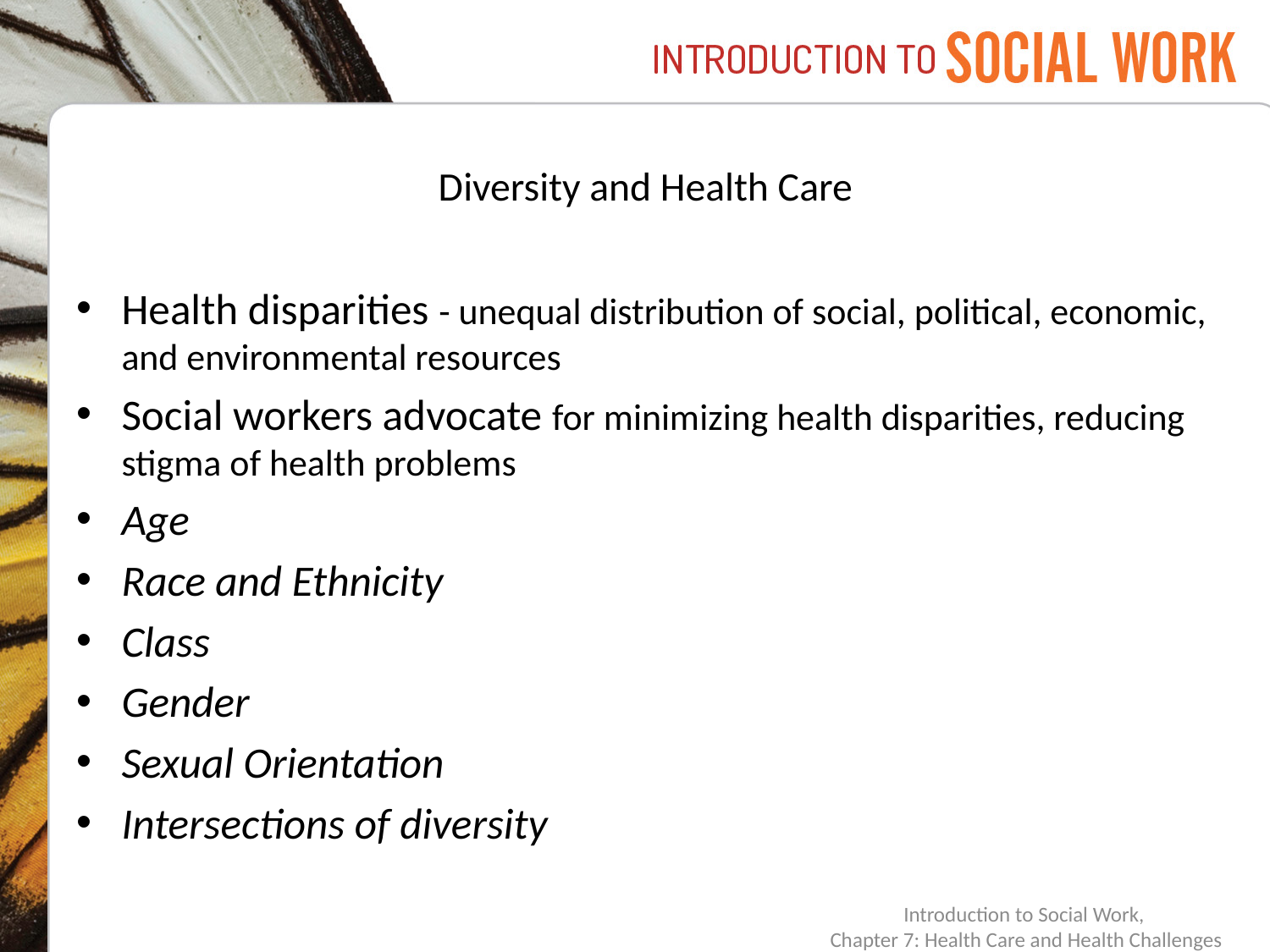

# Diversity and Health Care
Health disparities - unequal distribution of social, political, economic, and environmental resources
Social workers advocate for minimizing health disparities, reducing stigma of health problems
Age
Race and Ethnicity
Class
Gender
Sexual Orientation
Intersections of diversity

Introduction to Social Work,
Chapter 7: Health Care and Health Challenges